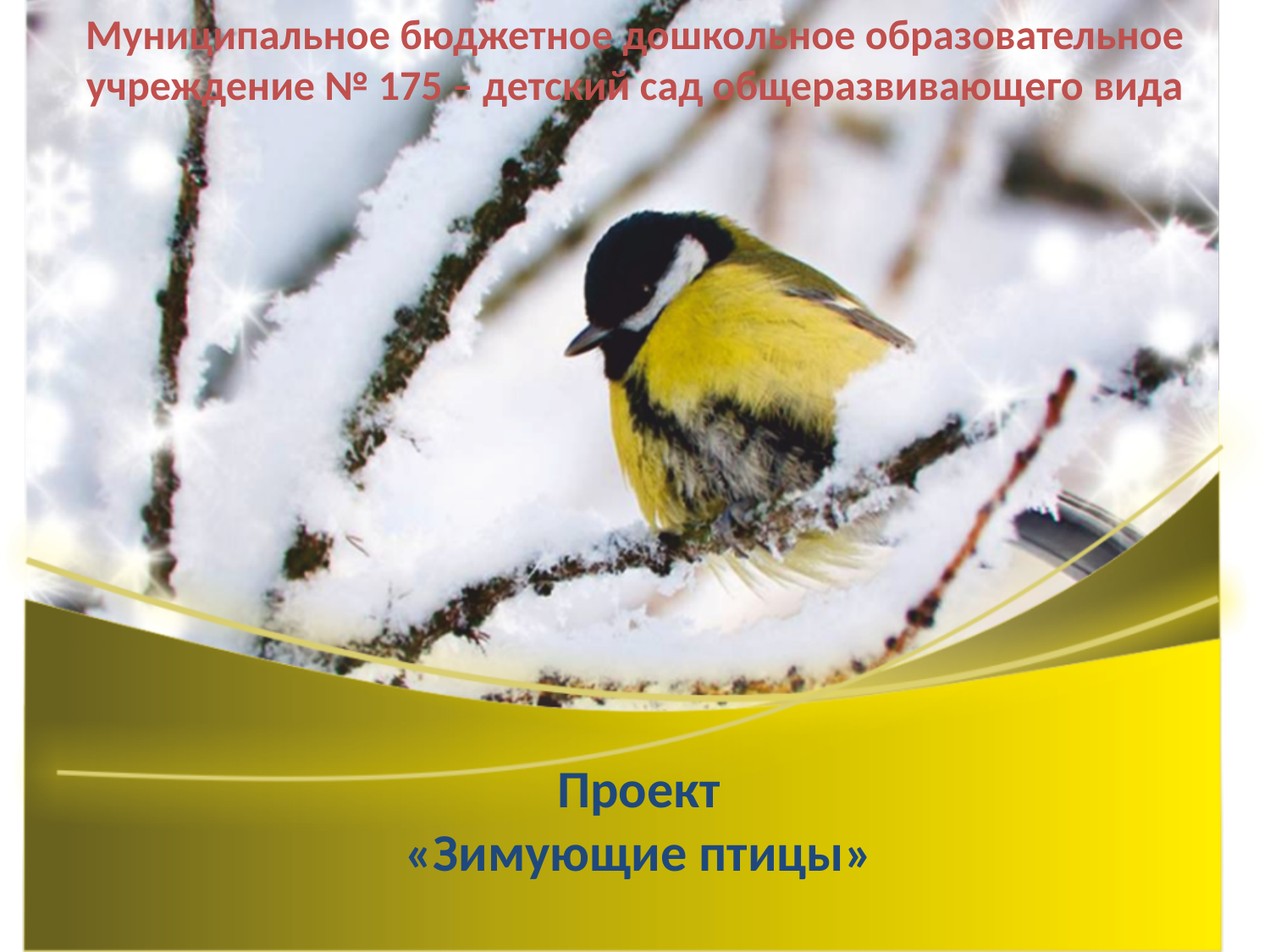

Муниципальное бюджетное дошкольное образовательное учреждение № 175 – детский сад общеразвивающего вида
# Проект «Зимующие птицы»